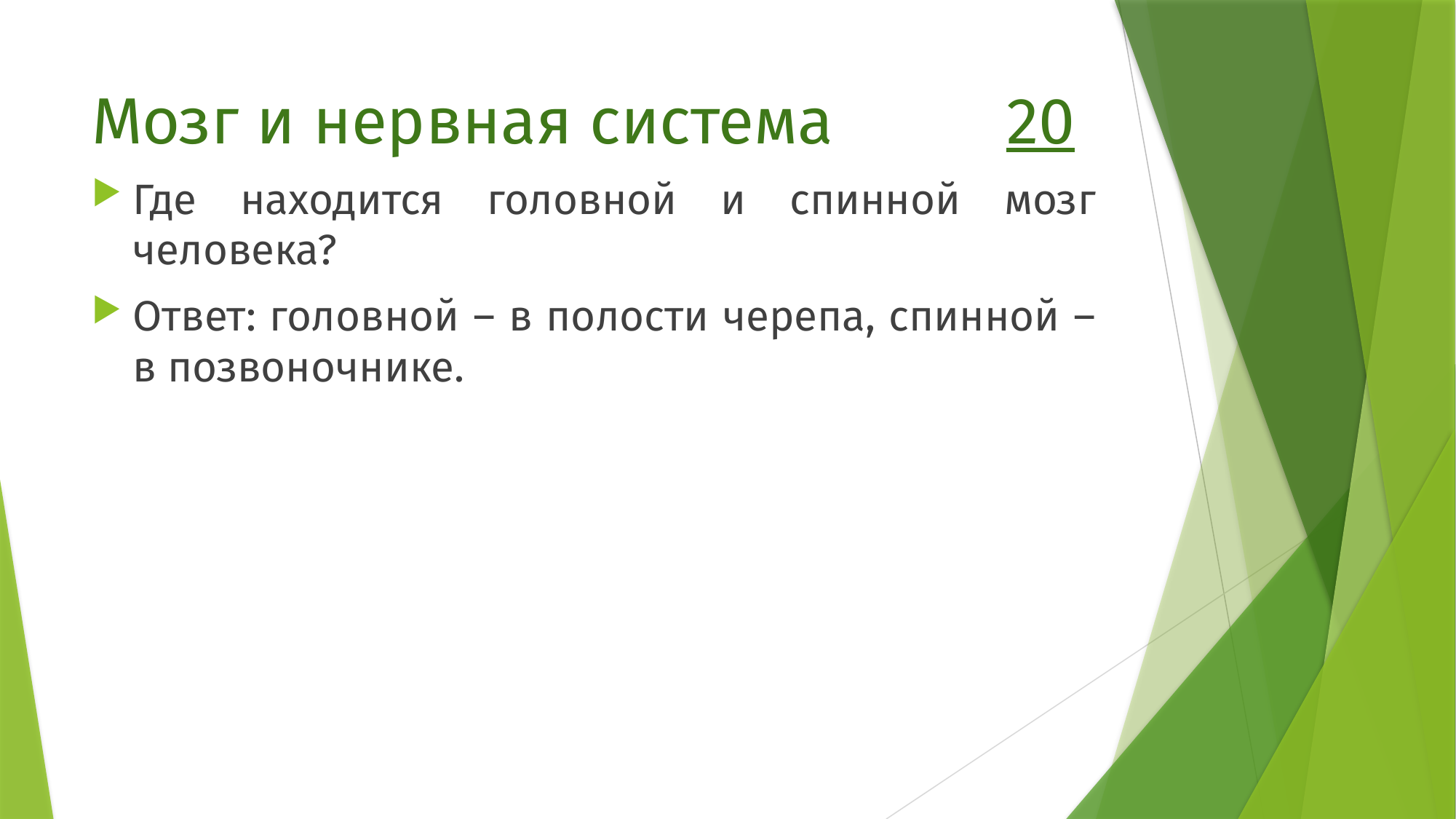

# Мозг и нервная система          20
Где находится головной и спинной мозг человека?
Ответ: головной – в полости черепа, спинной – в позвоночнике.